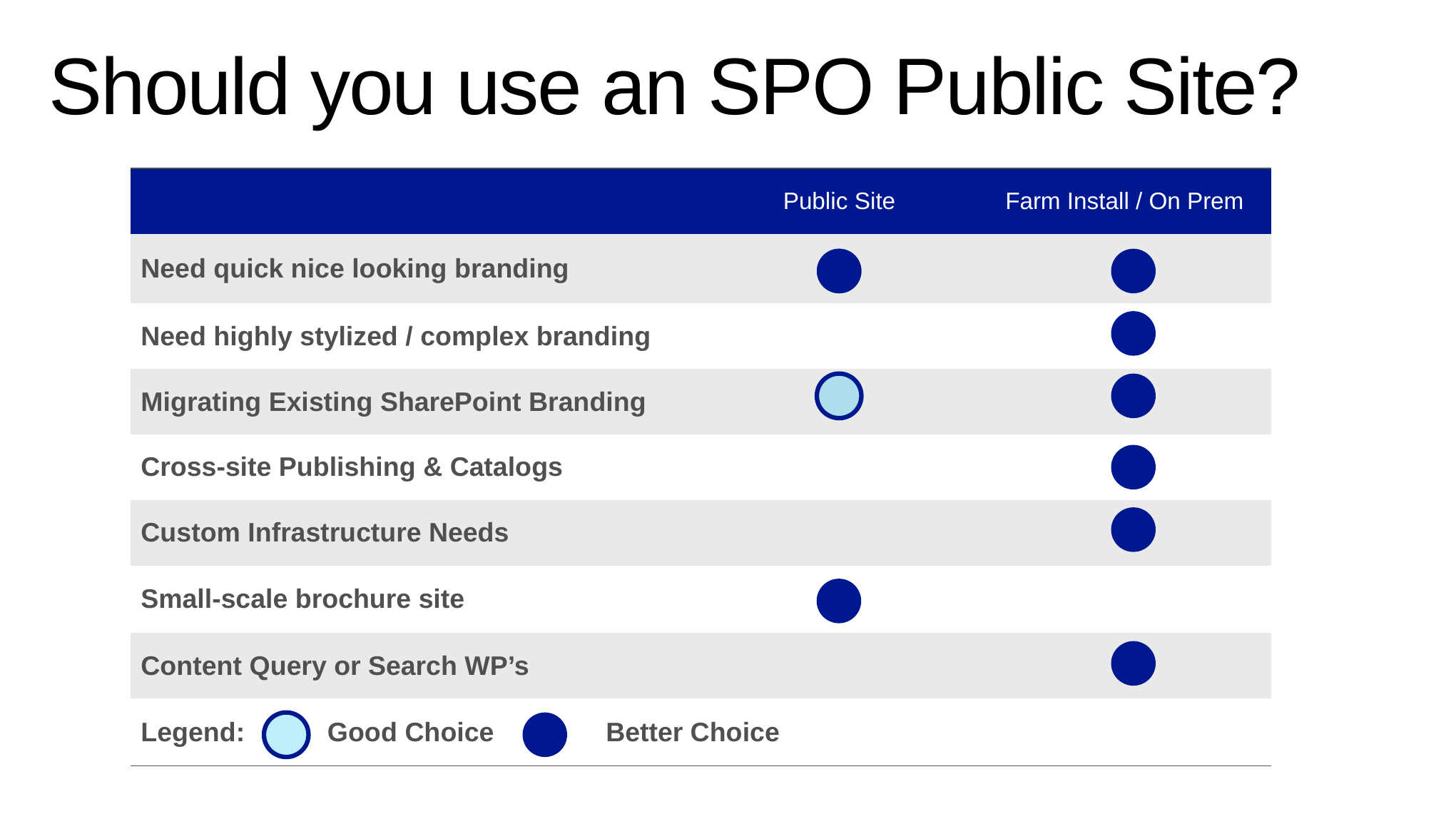

# Should you use an SPO Public Site?
|  | Public Site | Farm Install / On Prem |
| --- | --- | --- |
| Need quick nice looking branding |  |  |
| Need highly stylized / complex branding |  |  |
| Migrating Existing SharePoint Branding |  |  |
| Cross-site Publishing & Catalogs |  |  |
| Custom Infrastructure Needs |  |  |
| Small-scale brochure site |  |  |
| Content Query or Search WP’s |  |  |
| Legend: Good Choice Better Choice |  |  |